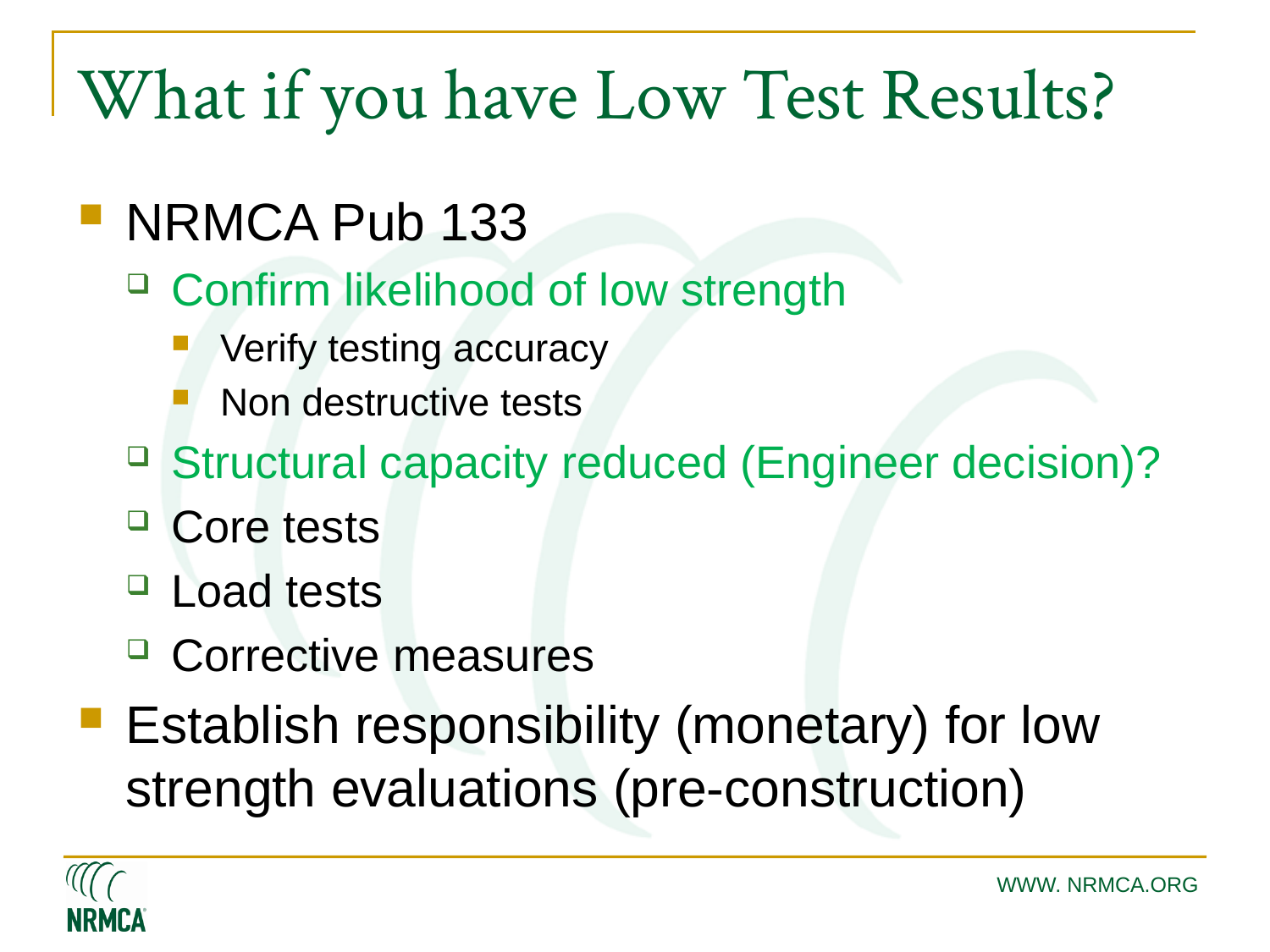

# What if you have Low Test Results?
NRMCA Pub 133
Confirm likelihood of low strength
Verify testing accuracy
Non destructive tests
Structural capacity reduced (Engineer decision)?
Core tests
Load tests
Corrective measures
Establish responsibility (monetary) for low strength evaluations (pre-construction)